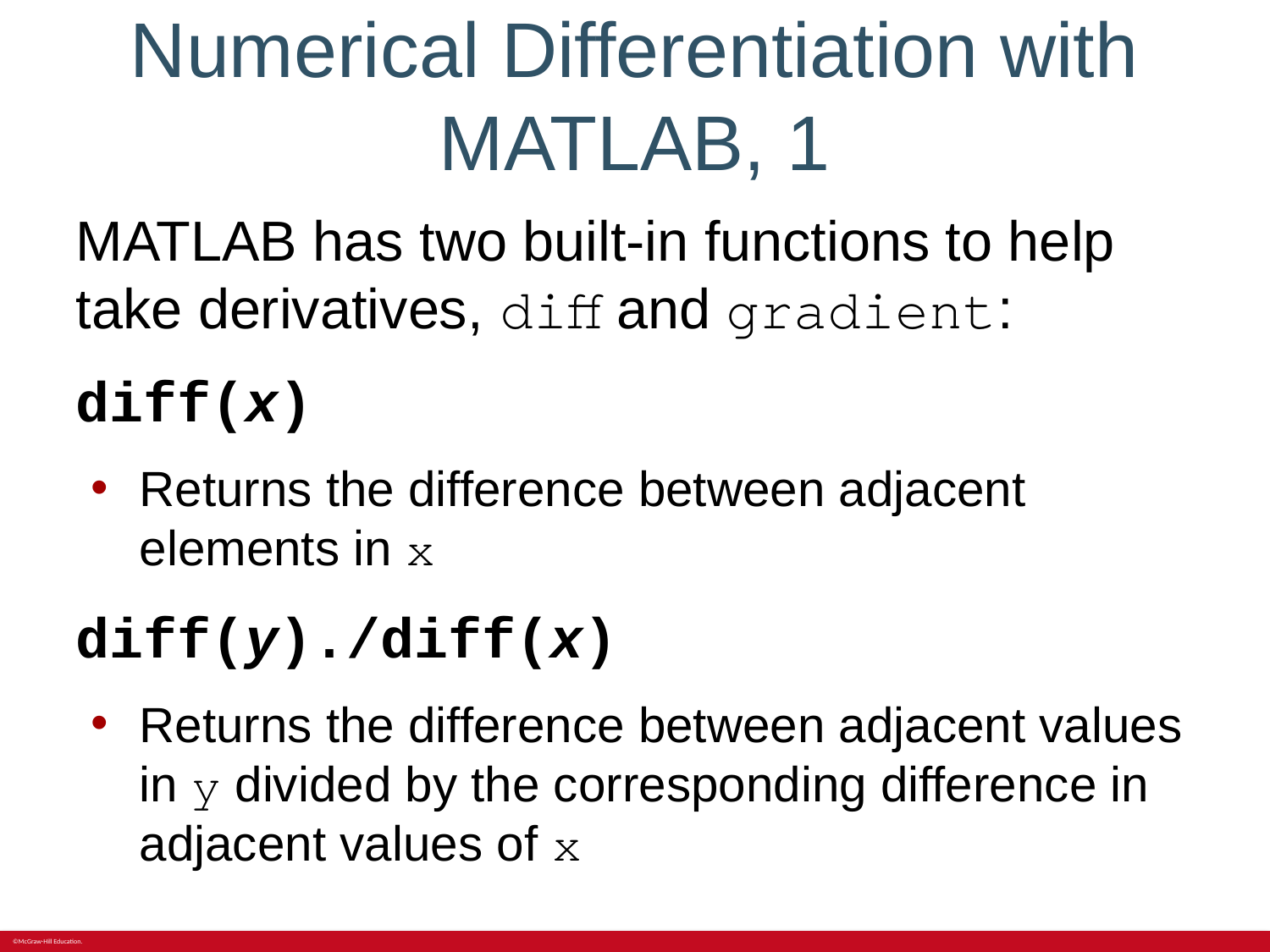

# Numerical Differentiation with MATLAB, 1
MATLAB has two built-in functions to help take derivatives, diff and gradient:
diff(x)
Returns the difference between adjacent elements in x
diff(y)./diff(x)
Returns the difference between adjacent values in y divided by the corresponding difference in adjacent values of x